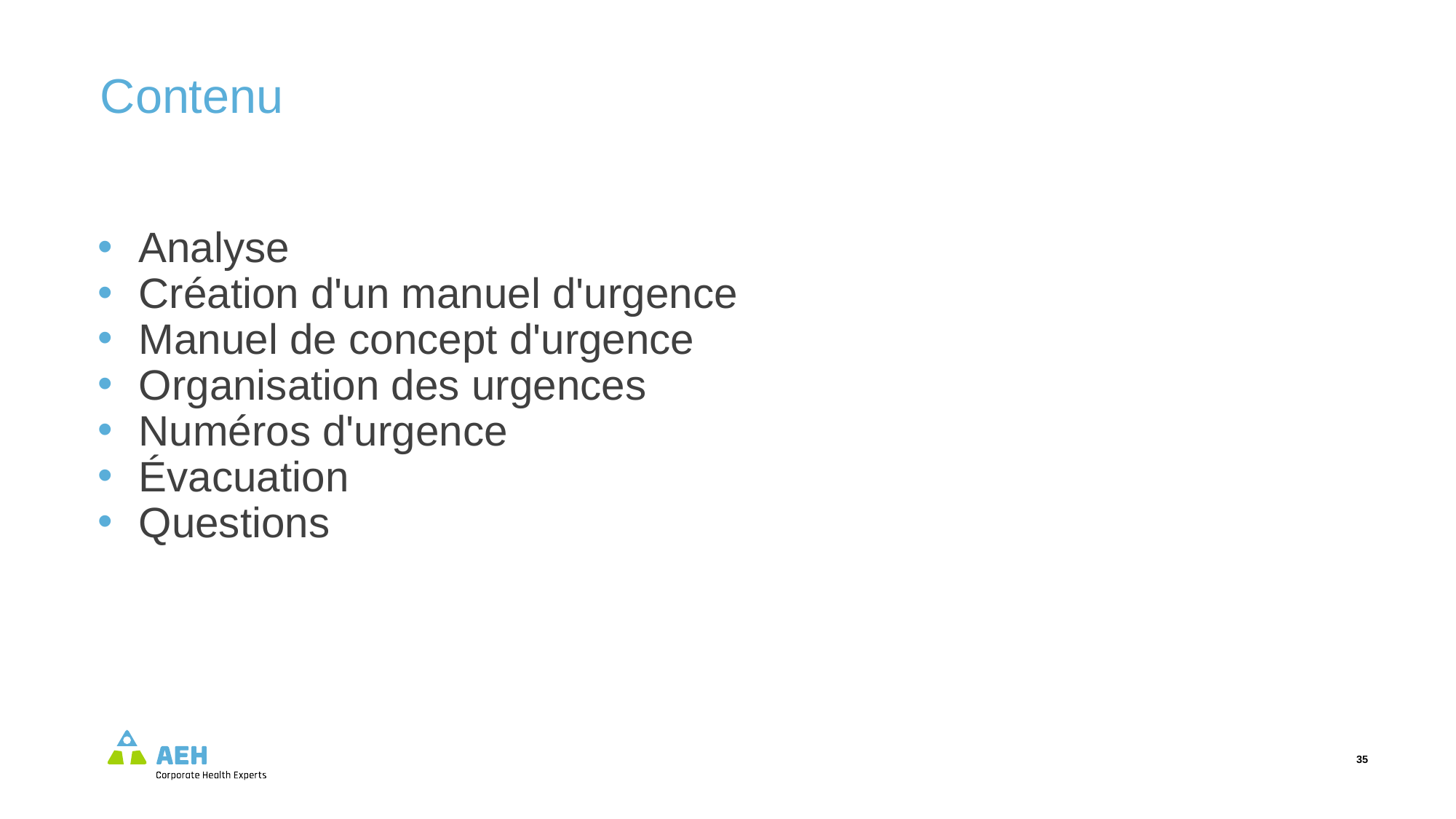

# Contenu
Analyse
Création d'un manuel d'urgence
Manuel de concept d'urgence
Organisation des urgences
Numéros d'urgence
Évacuation
Questions